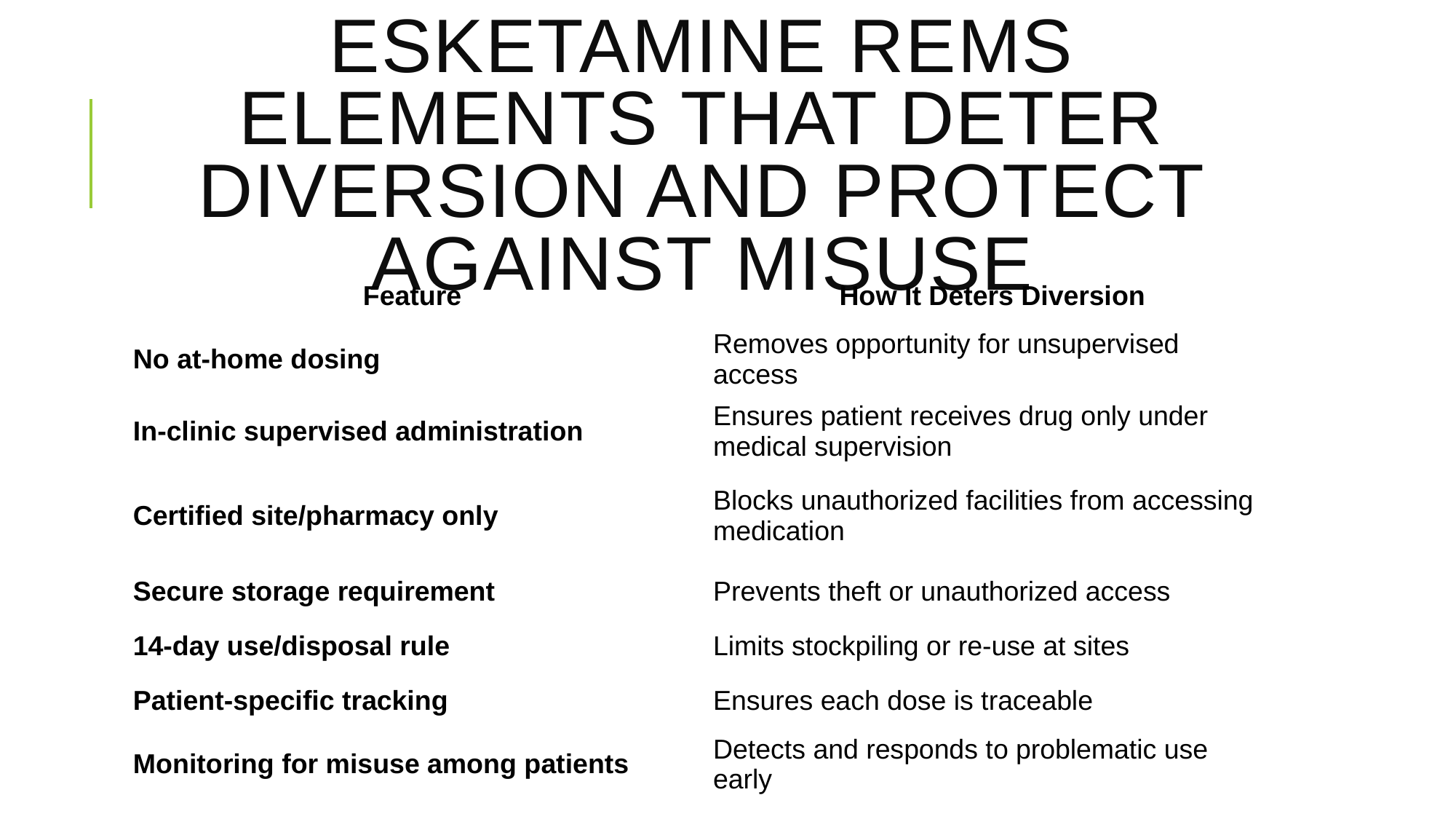

# Esketamine rems elements that deter diversion and protect against misuse
| Feature | How It Deters Diversion |
| --- | --- |
| No at-home dosing | Removes opportunity for unsupervised access |
| In-clinic supervised administration | Ensures patient receives drug only under medical supervision |
| Certified site/pharmacy only | Blocks unauthorized facilities from accessing medication |
| Secure storage requirement | Prevents theft or unauthorized access |
| 14-day use/disposal rule | Limits stockpiling or re-use at sites |
| Patient-specific tracking | Ensures each dose is traceable |
| Monitoring for misuse among patients | Detects and responds to problematic use early |